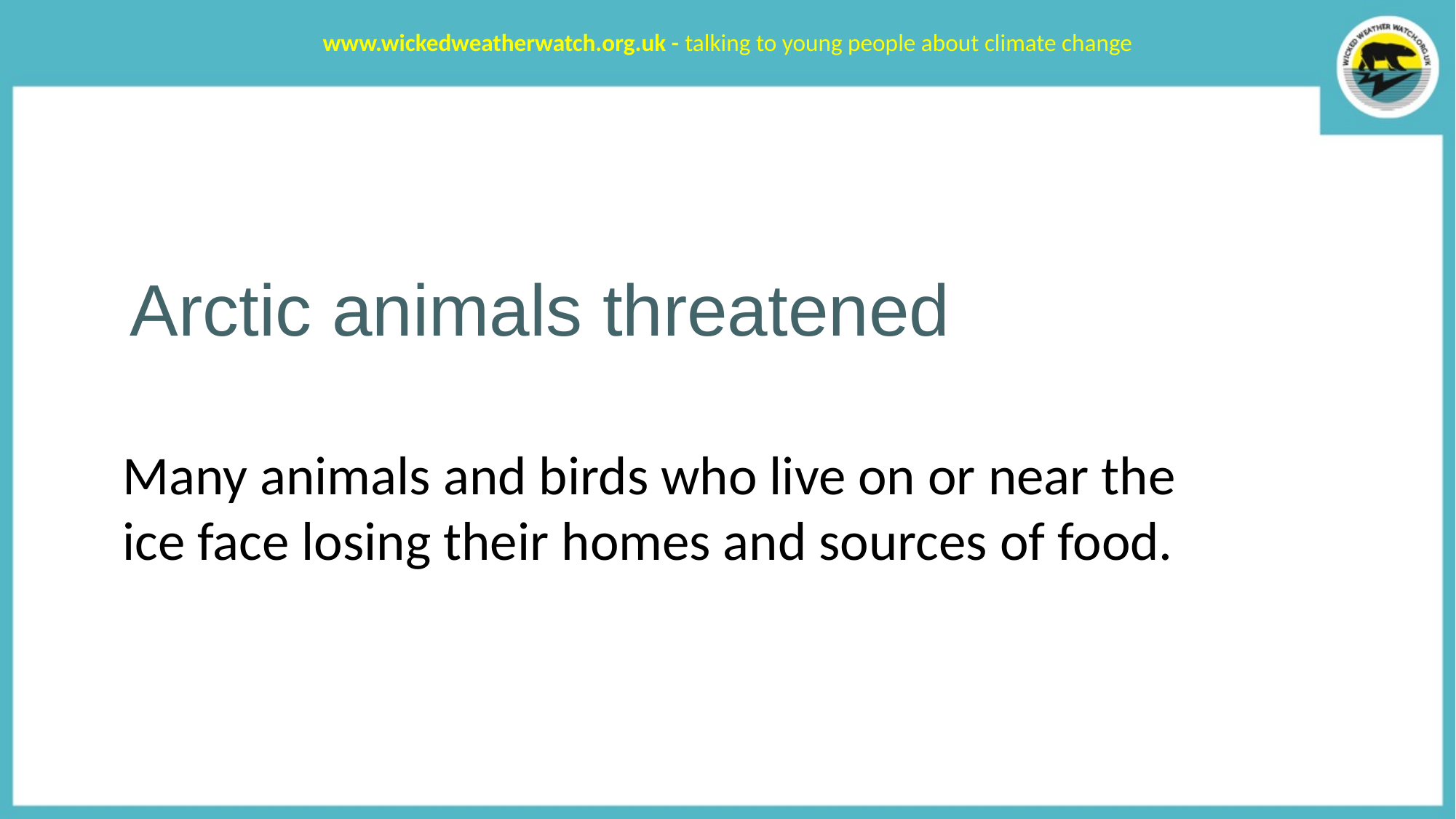

www.wickedweatherwatch.org.uk - talking to young people about climate change
# Arctic animals threatened
Many animals and birds who live on or near the ice face losing their homes and sources of food.